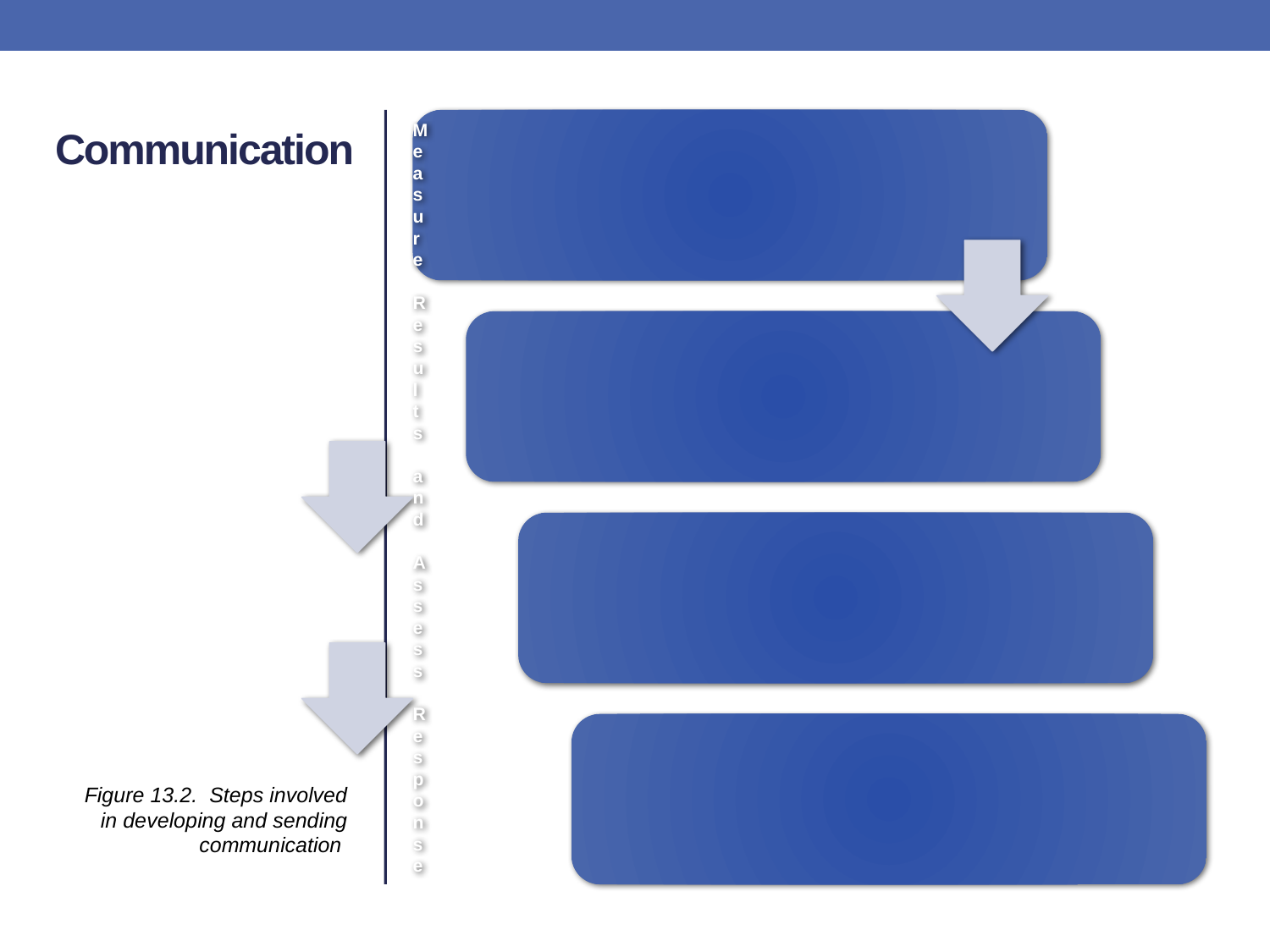

Select Target Audience [Franchisees]
# Communication

Figure 13.2.  Steps involved in developing and sending communication